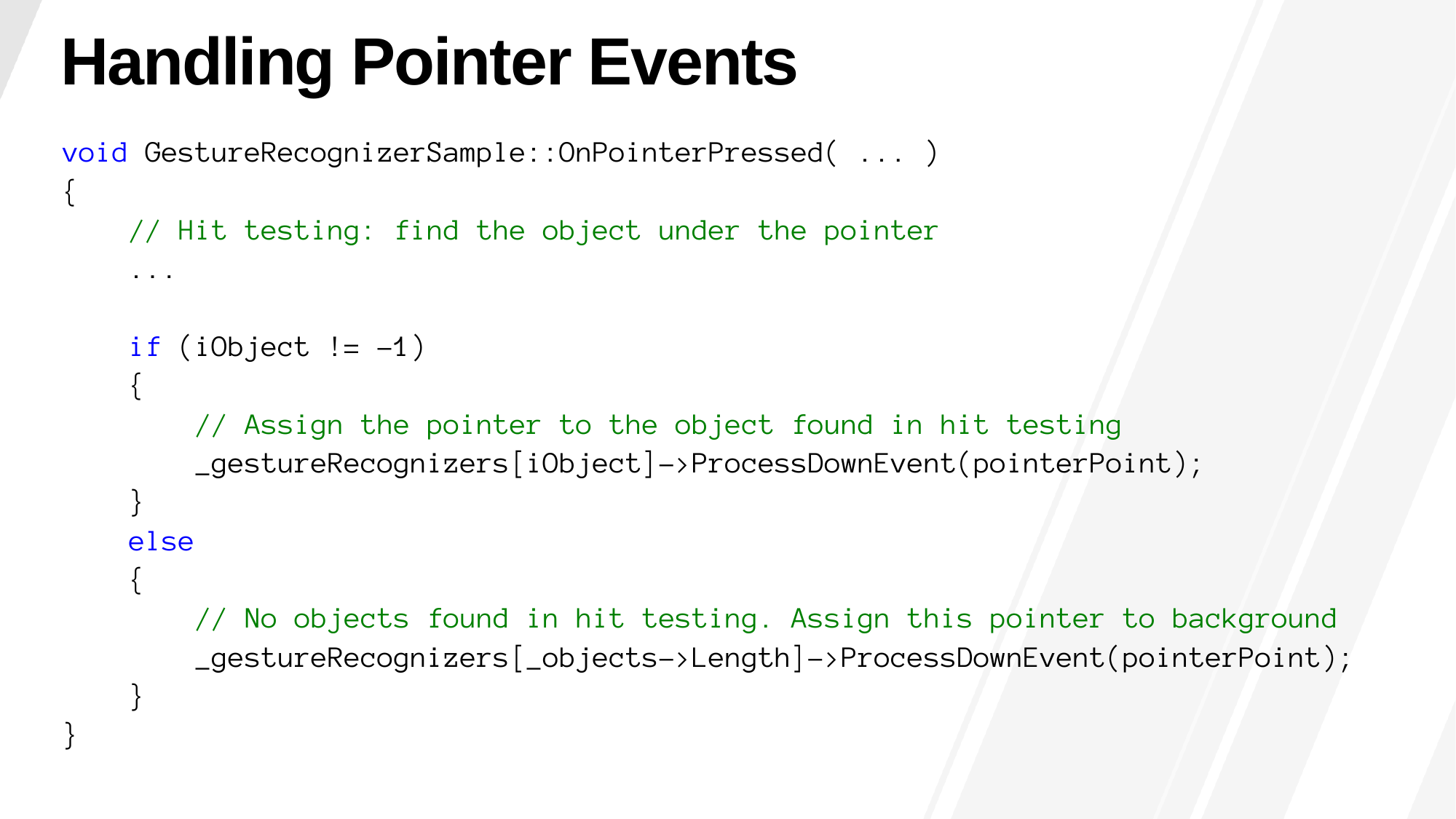

# Handling Pointer Events
void GestureRecognizerSample::OnPointerPressed( ... )
{
    // Hit testing: find the object under the pointer
    ...

    if (iObject != -1)
    {
        // Assign the pointer to the object found in hit testing
        _gestureRecognizers[iObject]->ProcessDownEvent(pointerPoint);
    }
    else
    {
        // No objects found in hit testing. Assign this pointer to background
        _gestureRecognizers[_objects->Length]->ProcessDownEvent(pointerPoint);
    }
}